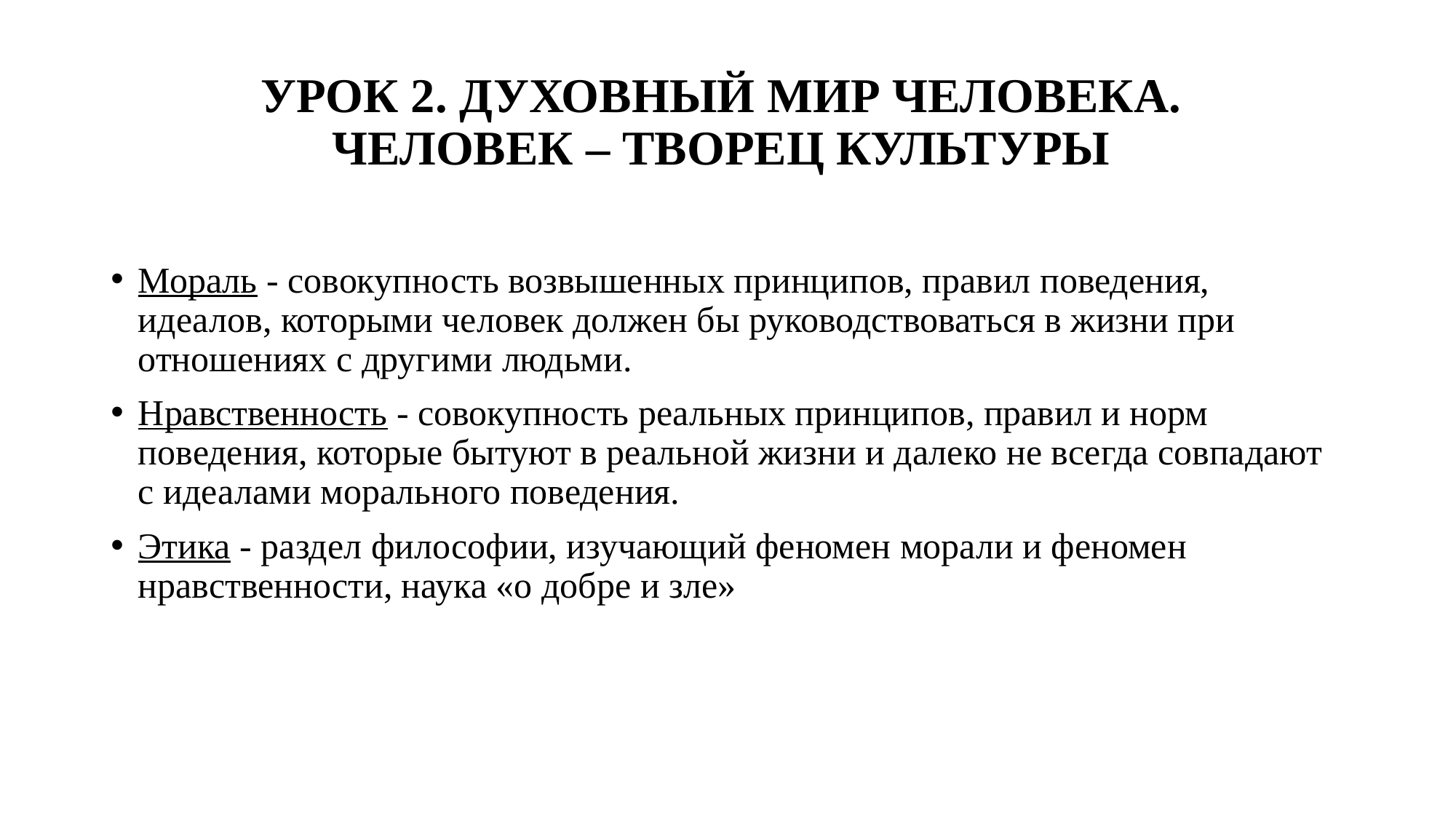

# УРОК 2. ДУХОВНЫЙ МИР ЧЕЛОВЕКА. ЧЕЛОВЕК – ТВОРЕЦ КУЛЬТУРЫ
Мораль - совокупность возвышенных принципов, правил поведения, идеалов, которыми человек должен бы руководствоваться в жизни при отношениях с другими людьми.
Нравственность - совокупность реальных принципов, правил и норм поведения, которые бытуют в реальной жизни и далеко не всегда совпадают с идеалами морального поведения.
Этика - раздел философии, изучающий феномен морали и феномен нравственности, наука «о добре и зле»